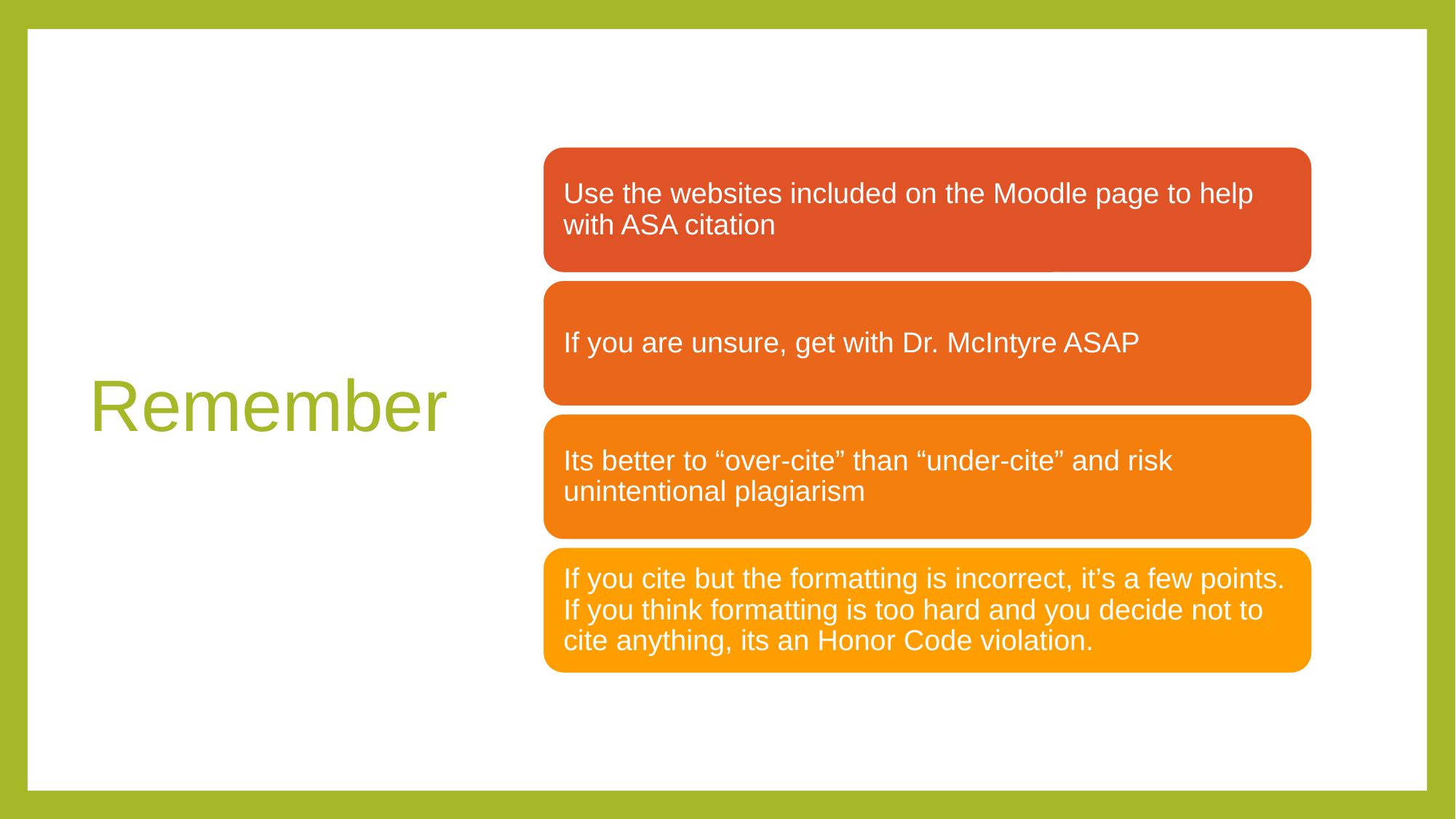

# Remember
Use the websites included on the Moodle page to help with ASA citation
If you are unsure, get with Dr. McIntyre ASAP
Its better to “over-cite” than “under-cite” and risk unintentional plagiarism
If you cite but the formatting is incorrect, it’s a few points. If you think formatting is too hard and you decide not to cite anything, its an Honor Code violation.